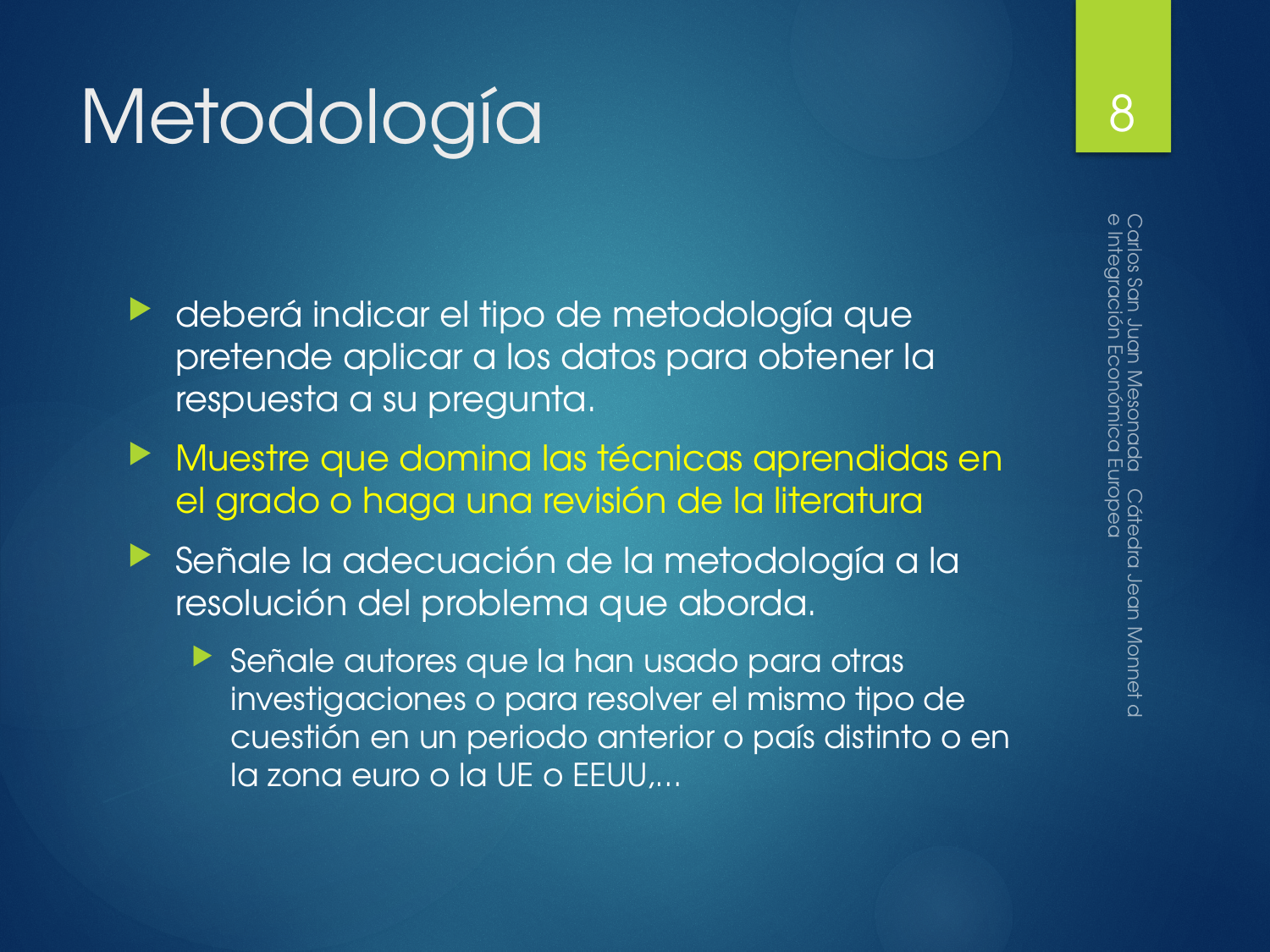

8
# Metodología
deberá indicar el tipo de metodología que pretende aplicar a los datos para obtener la respuesta a su pregunta.
Muestre que domina las técnicas aprendidas en el grado o haga una revisión de la literatura
Señale la adecuación de la metodología a la resolución del problema que aborda.
Señale autores que la han usado para otras investigaciones o para resolver el mismo tipo de cuestión en un periodo anterior o país distinto o en la zona euro o la UE o EEUU,…
Carlos San Juan Mesonada   Cátedra Jean Monnet de Integración Económica Europea